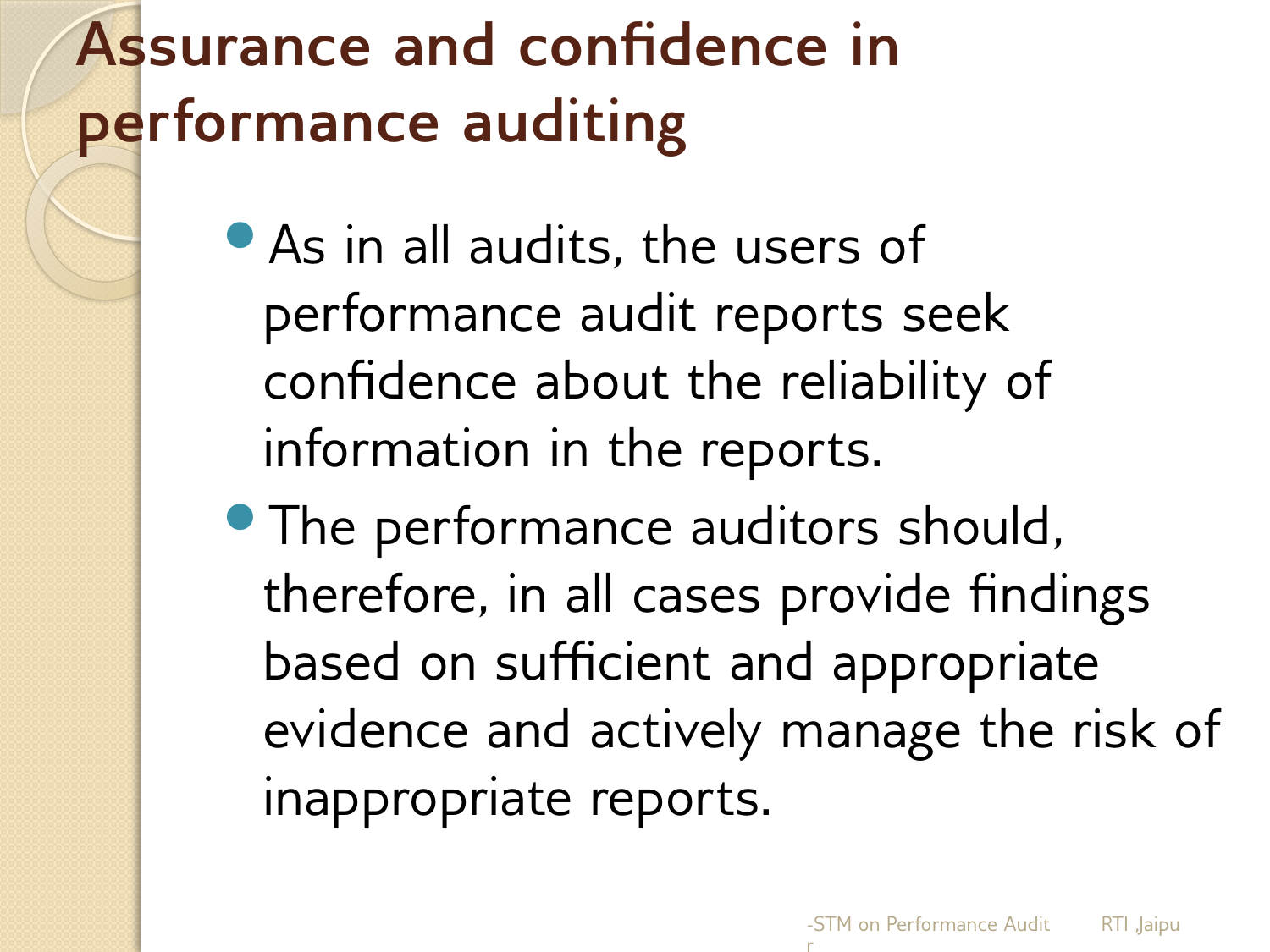

# Assurance and confidence in performance auditing
As in all audits, the users of performance audit reports seek confidence about the reliability of information in the reports.
The performance auditors should, therefore, in all cases provide findings based on sufficient and appropriate evidence and actively manage the risk of inappropriate reports.

-STM on Performance Audit        RTI ,Jaipur